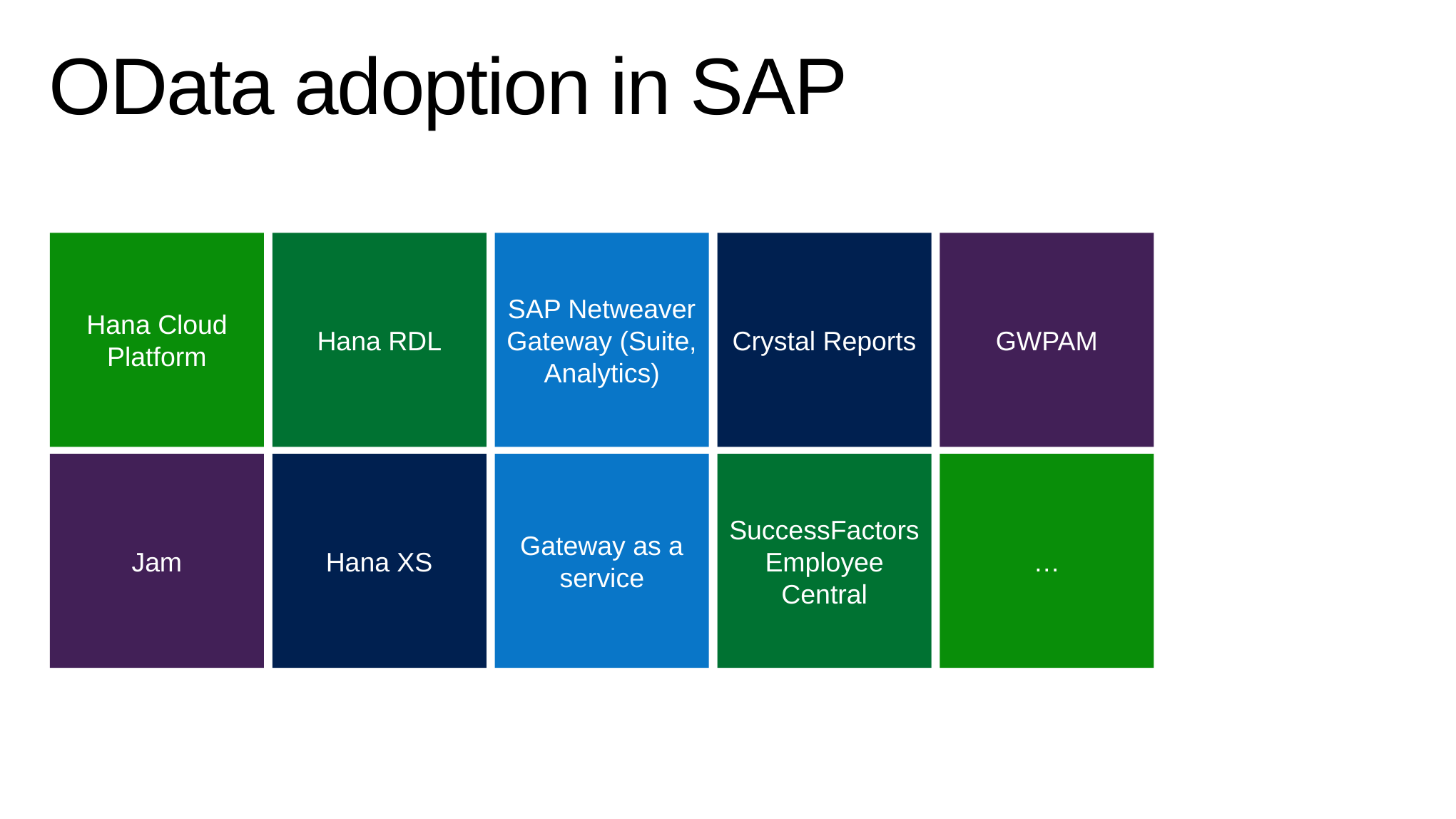

# OData adoption in SAP
Hana Cloud Platform
Hana RDL
SAP Netweaver Gateway (Suite, Analytics)
Crystal Reports
GWPAM
Jam
Hana XS
Gateway as a service
SuccessFactors Employee Central
…